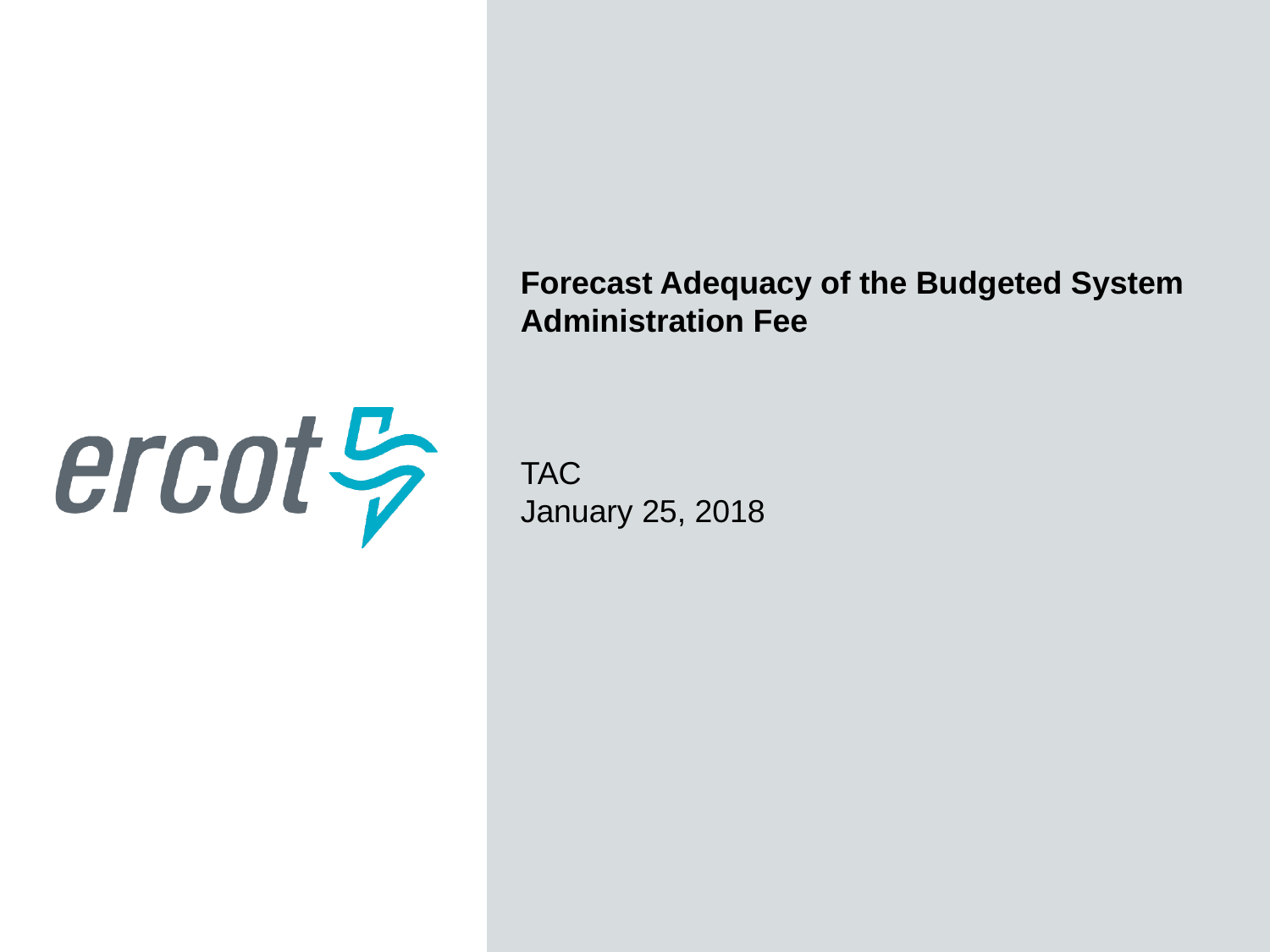

Forecast Adequacy of the Budgeted System Administration Fee

TAC
January 25, 2018